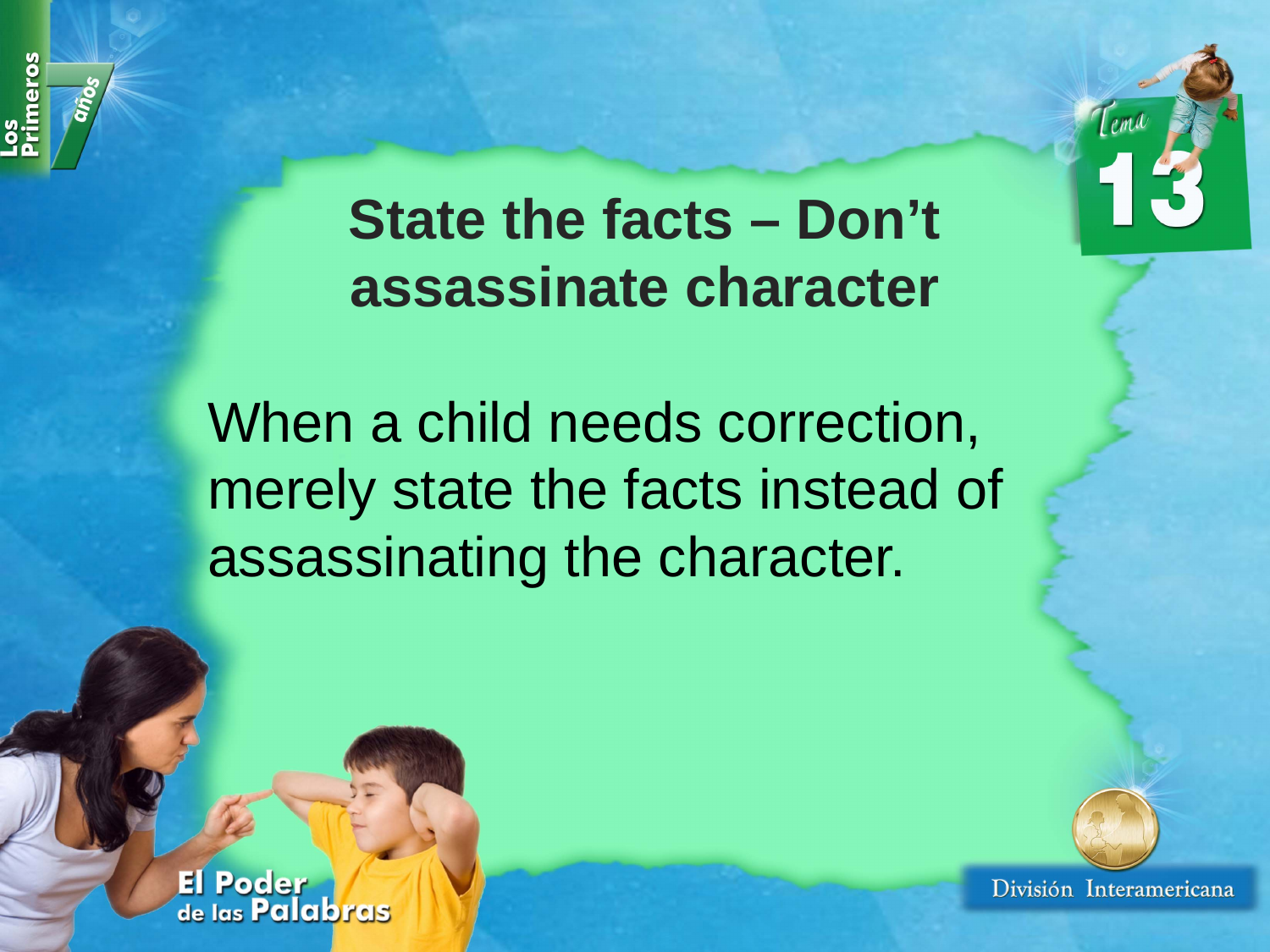

State the facts – Don’t assassinate character

When a child needs correction, merely state the facts instead of assassinating the character.